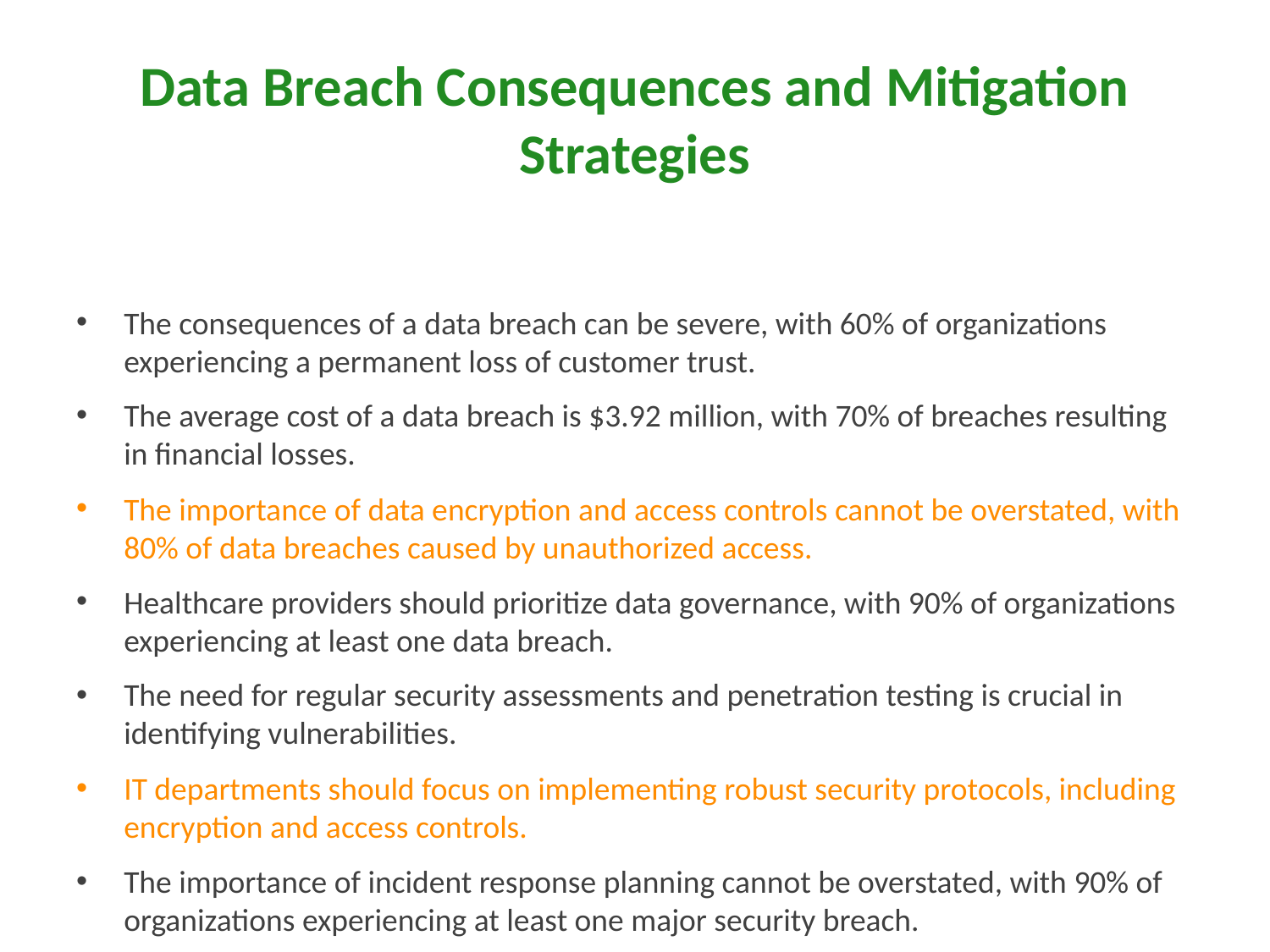

# Data Breach Consequences and Mitigation Strategies

The consequences of a data breach can be severe, with 60% of organizations experiencing a permanent loss of customer trust.
The average cost of a data breach is $3.92 million, with 70% of breaches resulting in financial losses.
The importance of data encryption and access controls cannot be overstated, with 80% of data breaches caused by unauthorized access.
Healthcare providers should prioritize data governance, with 90% of organizations experiencing at least one data breach.
The need for regular security assessments and penetration testing is crucial in identifying vulnerabilities.
IT departments should focus on implementing robust security protocols, including encryption and access controls.
The importance of incident response planning cannot be overstated, with 90% of organizations experiencing at least one major security breach.